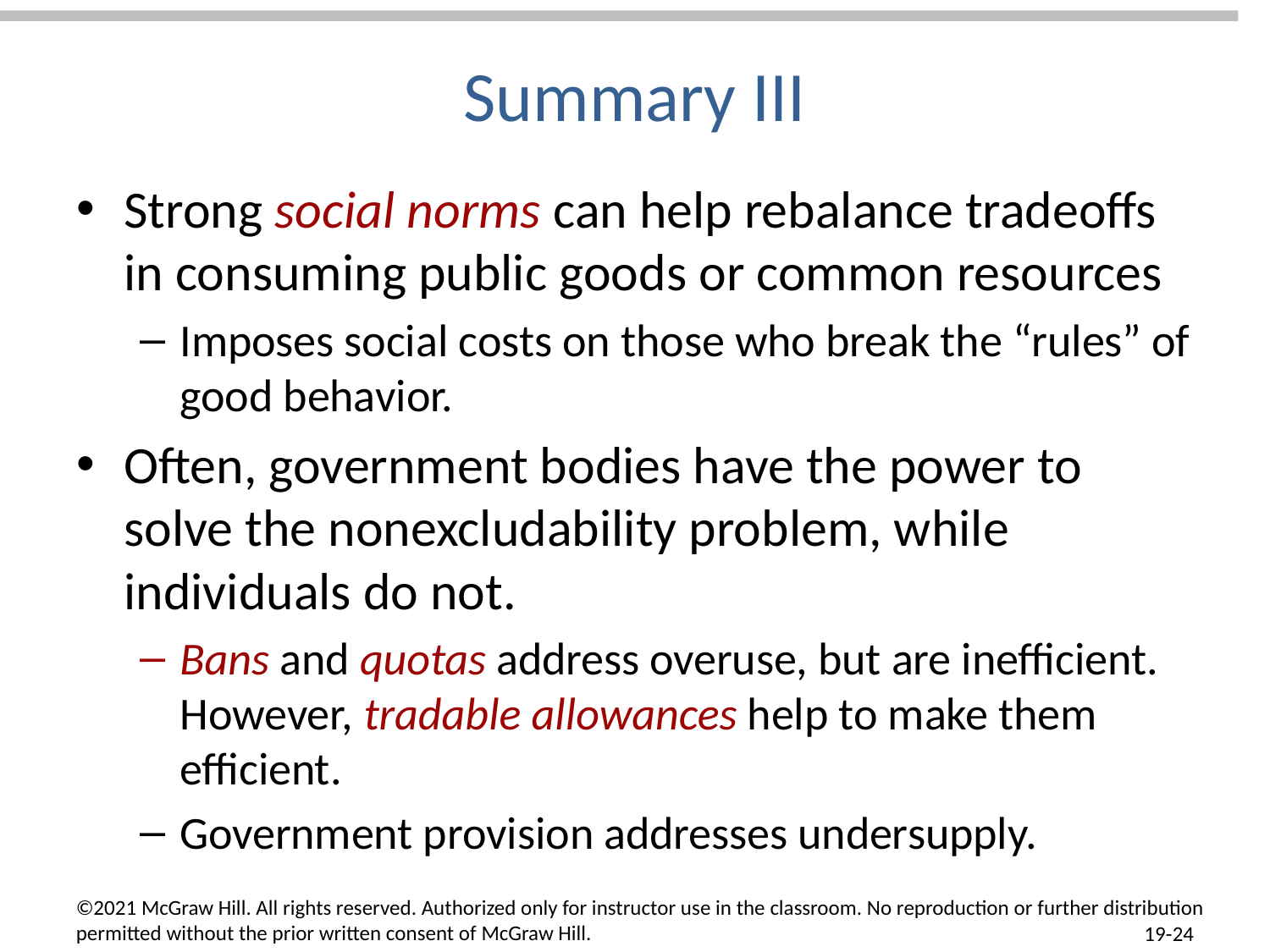

# Summary III
Strong social norms can help rebalance tradeoffs in consuming public goods or common resources
Imposes social costs on those who break the “rules” of good behavior.
Often, government bodies have the power to solve the nonexcludability problem, while individuals do not.
Bans and quotas address overuse, but are inefficient. However, tradable allowances help to make them efficient.
Government provision addresses undersupply.